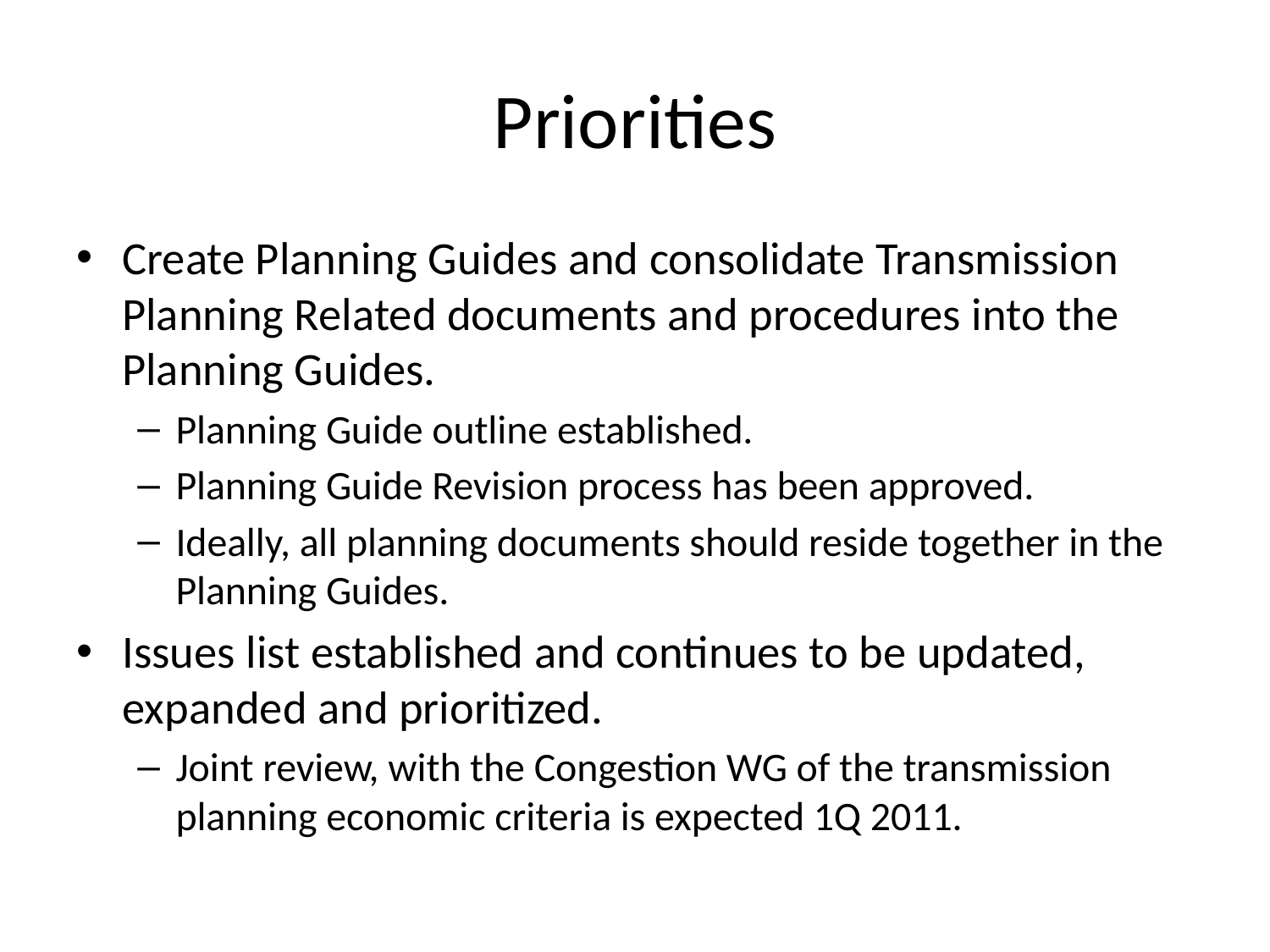

# Priorities
Create Planning Guides and consolidate Transmission Planning Related documents and procedures into the Planning Guides.
Planning Guide outline established.
Planning Guide Revision process has been approved.
Ideally, all planning documents should reside together in the Planning Guides.
Issues list established and continues to be updated, expanded and prioritized.
Joint review, with the Congestion WG of the transmission planning economic criteria is expected 1Q 2011.